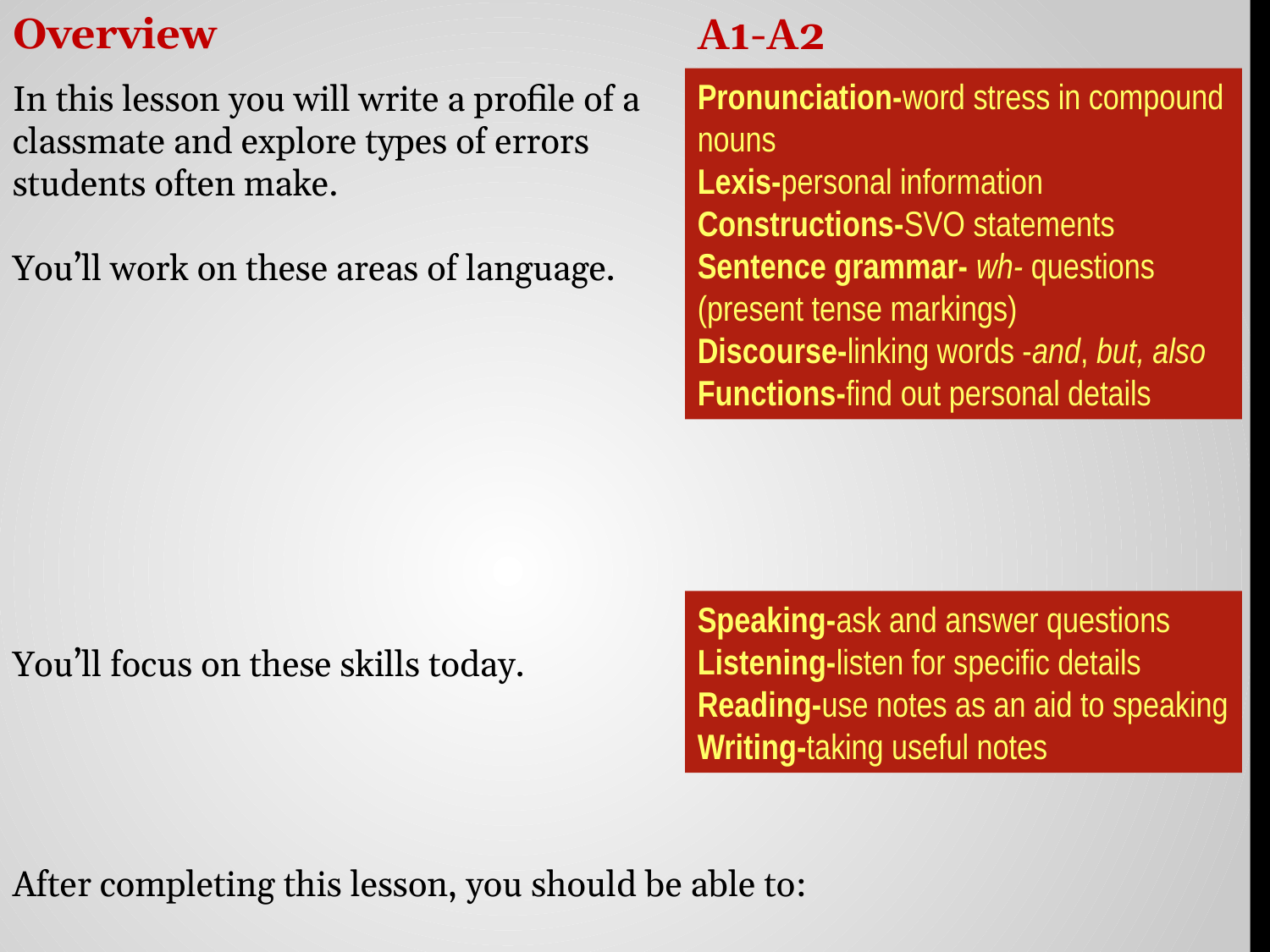

Overview
A1-A2
Pronunciation-word stress in compound nouns
Lexis-personal information
Constructions-SVO statements
Sentence grammar- wh- questions (present tense markings)
Discourse-linking words -and, but, also Functions-find out personal details
In this lesson you will write a profile of a classmate and explore types of errors students often make.

You’ll work on these areas of language.
Speaking-ask and answer questions
Listening-listen for specific details
Reading-use notes as an aid to speaking
Writing-taking useful notes
You’ll focus on these skills today.
After completing this lesson, you should be able to: